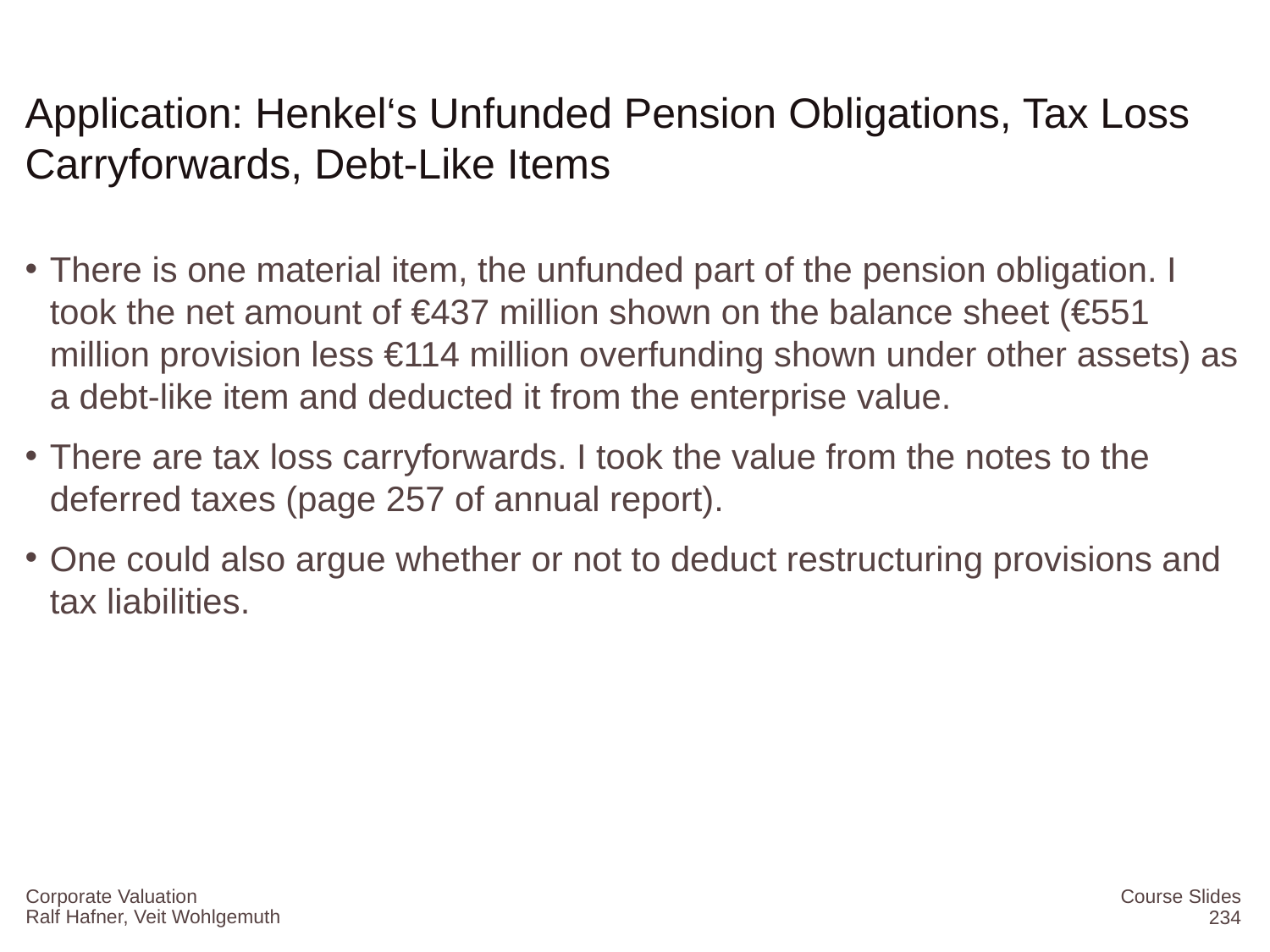

# Application: Henkel‘s Unfunded Pension Obligations, Tax Loss Carryforwards, Debt-Like Items
There is one material item, the unfunded part of the pension obligation. I took the net amount of €437 million shown on the balance sheet (€551 million provision less €114 million overfunding shown under other assets) as a debt-like item and deducted it from the enterprise value.
There are tax loss carryforwards. I took the value from the notes to the deferred taxes (page 257 of annual report).
One could also argue whether or not to deduct restructuring provisions and tax liabilities.
Corporate Valuation
Course Slides
234